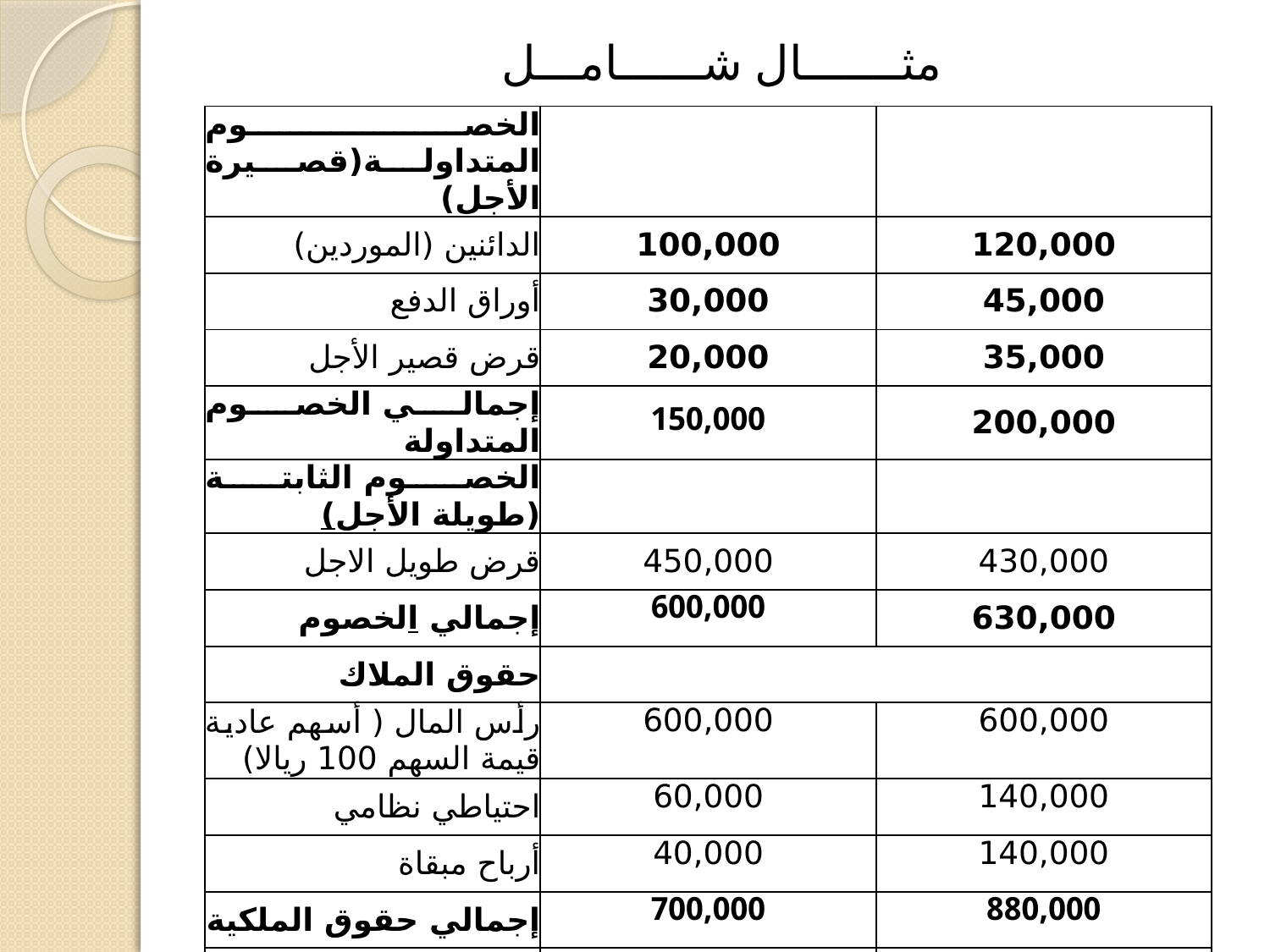

# مثـــــــال شــــــامـــل
| الخصوم المتداولة(قصيرة الأجل) |  |  |
| --- | --- | --- |
| الدائنين (الموردين) | 100,000 | 120,000 |
| أوراق الدفع | 30,000 | 45,000 |
| قرض قصير الأجل | 20,000 | 35,000 |
| إجمالي الخصوم المتداولة | 150,000 | 200,000 |
| الخصوم الثابتة (طويلة الأجل) |  |  |
| قرض طويل الاجل | 450,000 | 430,000 |
| إجمالي الخصوم | 600,000 | 630,000 |
| حقوق الملاك |  |  |
| رأس المال ( أسهم عادية قيمة السهم 100 ريالا) | 600,000 | 600,000 |
| احتياطي نظامي | 60,000 | 140,000 |
| أرباح مبقاة | 40,000 | 140,000 |
| إجمالي حقوق الملكية | 700,000 | 880,000 |
| إجمالي الخصوم وحقوق الملكية | 1,300,000 | 1,510,000 |